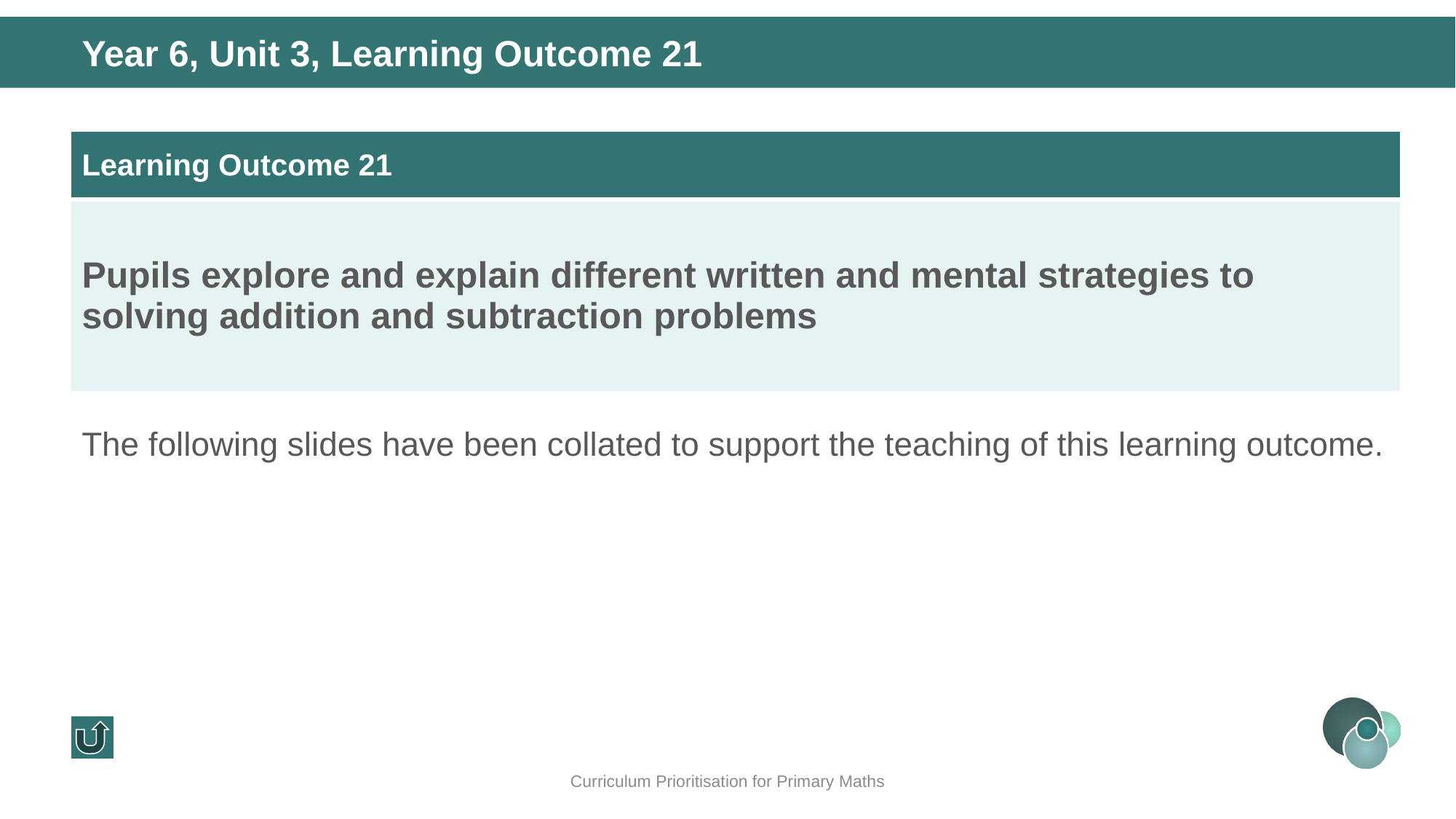

Year 6, Unit 3, Learning Outcome 21
| Learning Outcome 21 |
| --- |
| Pupils explore and explain different written and mental strategies to solving addition and subtraction problems |
The following slides have been collated to support the teaching of this learning outcome.

Curriculum Prioritisation for Primary Maths